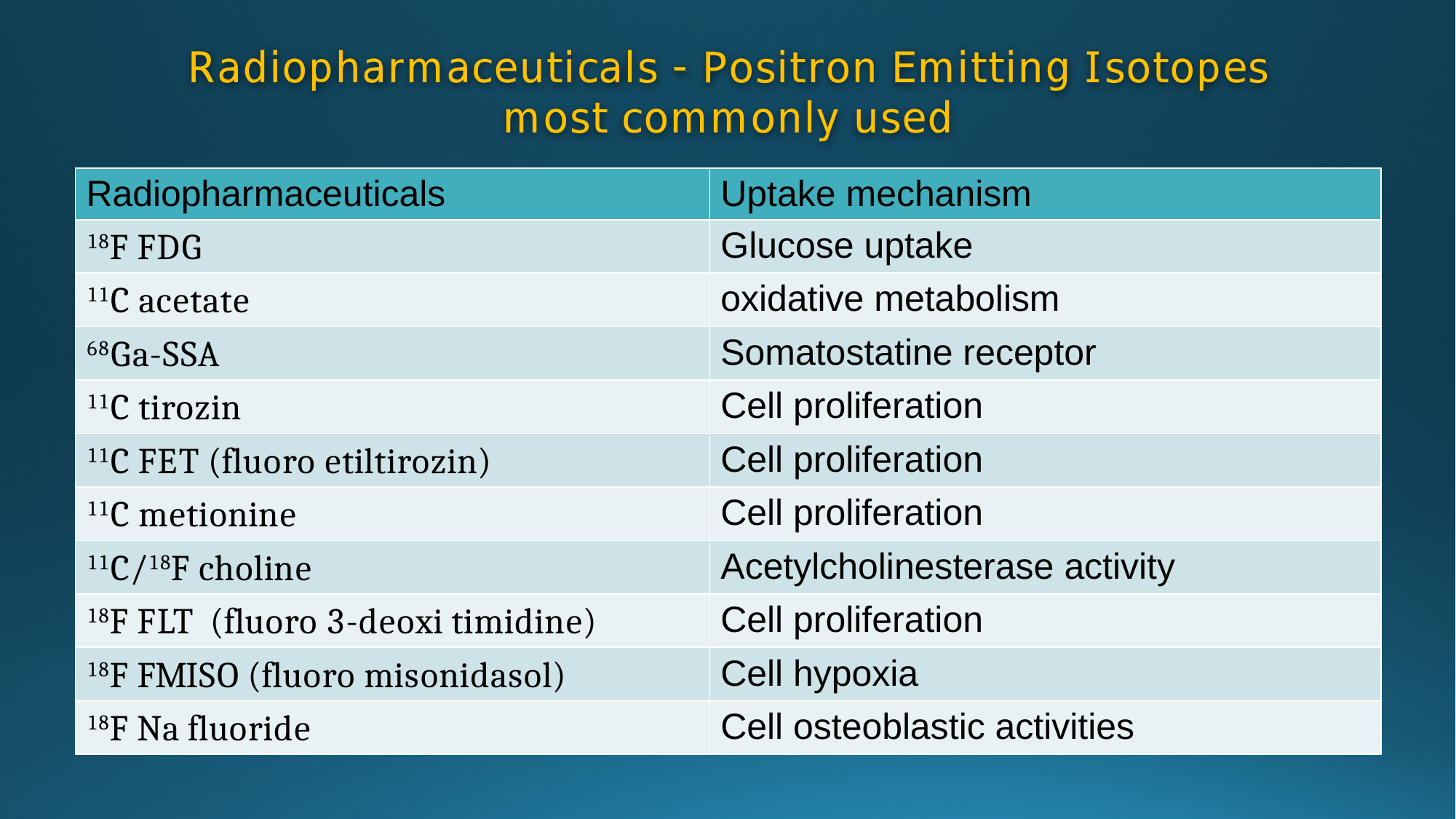

Radiopharmaceuticals - Positron Emitting Isotopes
most commonly used
| Radiopharmaceuticals | Uptake mechanism |
| --- | --- |
| 18F FDG | Glucose uptake |
| 11C acetate | oxidative metabolism |
| 68Ga-SSA | Somatostatine receptor |
| 11C tirozin | Cell proliferation |
| 11C FET (fluoro etiltirozin) | Cell proliferation |
| 11C metionine | Cell proliferation |
| 11C/18F choline | Acetylcholinesterase activity |
| 18F FLT (fluoro 3-deoxi timidine) | Cell proliferation |
| 18F FMISO (fluoro misonidasol) | Cell hypoxia |
| 18F Na fluoride | Cell osteoblastic activities |